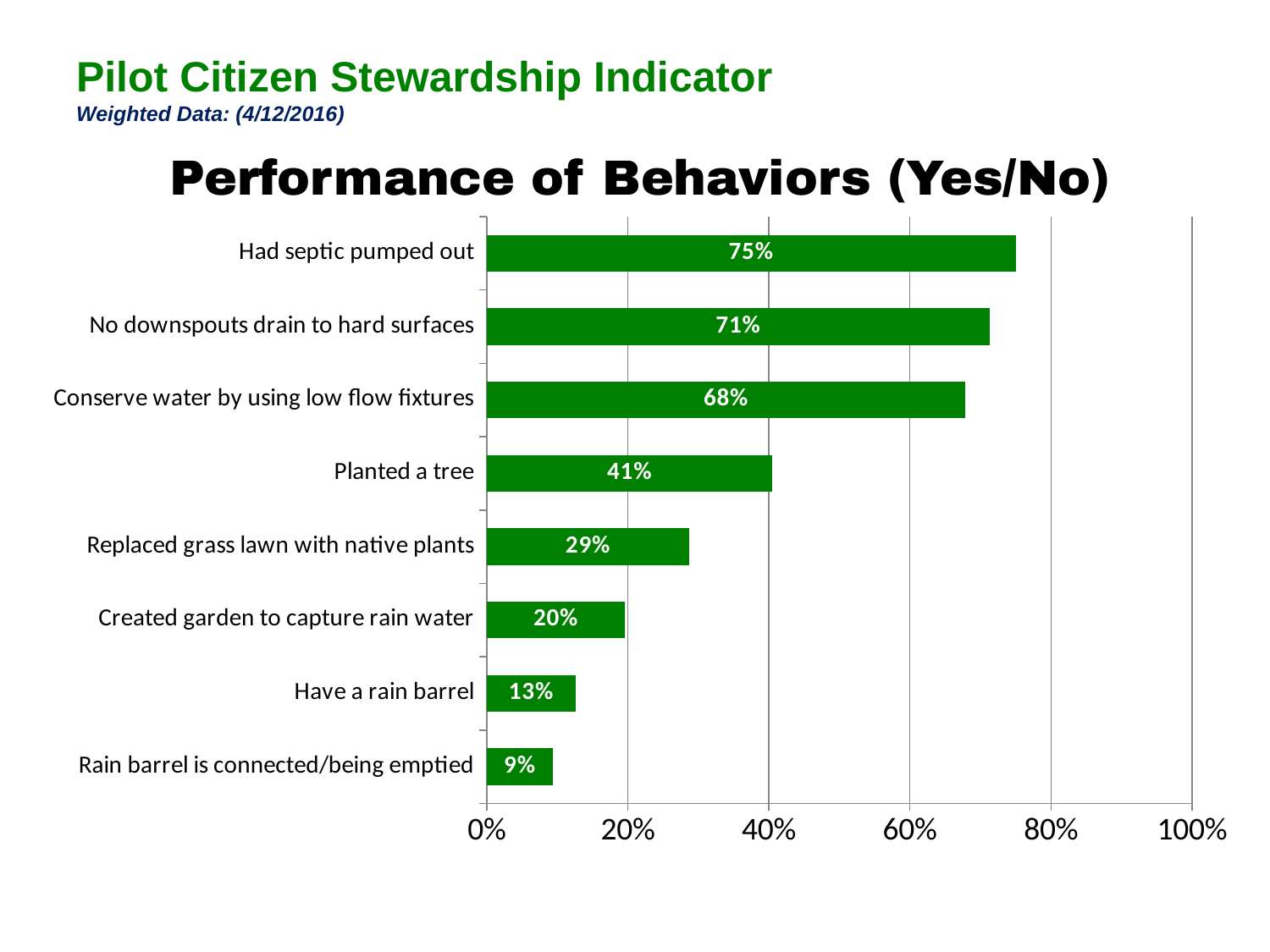

Pilot Citizen Stewardship Indicator
Weighted Data: (4/12/2016)
# Performance of Behaviors (Yes/No)

### Chart

| Category | Column1 | Column2 | Column3 | Column4 | Column5 | Column6 |
|---|---|---|---|---|---|---|
| Rain barrel is connected/being emptied | 0.094 | None | None | None | None | None |
| Have a rain barrel | 0.126 | None | None | None | None | None |
| Created garden to capture rain water | 0.196 | None | None | None | None | None |
| Replaced grass lawn with native plants | 0.287 | None | None | None | None | None |
| Planted a tree | 0.405 | None | None | None | None | None |
| Conserve water by using low flow fixtures | 0.679 | None | None | None | None | None |
| No downspouts drain to hard surfaces | 0.713 | None | None | None | None | None |
| Had septic pumped out | 0.75 | None | None | None | None | None |